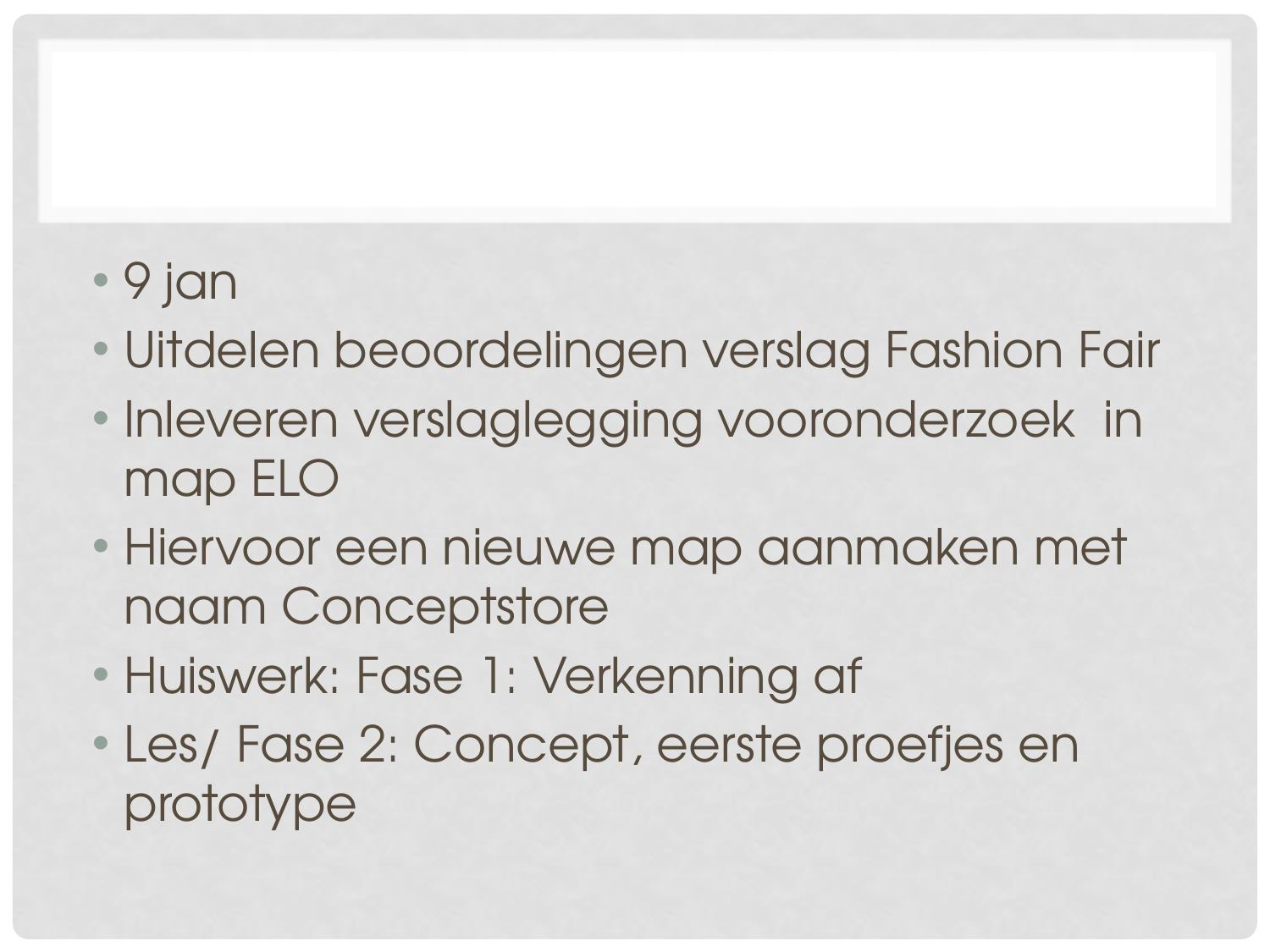

#
9 jan
Uitdelen beoordelingen verslag Fashion Fair
Inleveren verslaglegging vooronderzoek  in map ELO
Hiervoor een nieuwe map aanmaken met naam Conceptstore
Huiswerk: Fase 1: Verkenning af
Les/ Fase 2: Concept, eerste proefjes en prototype